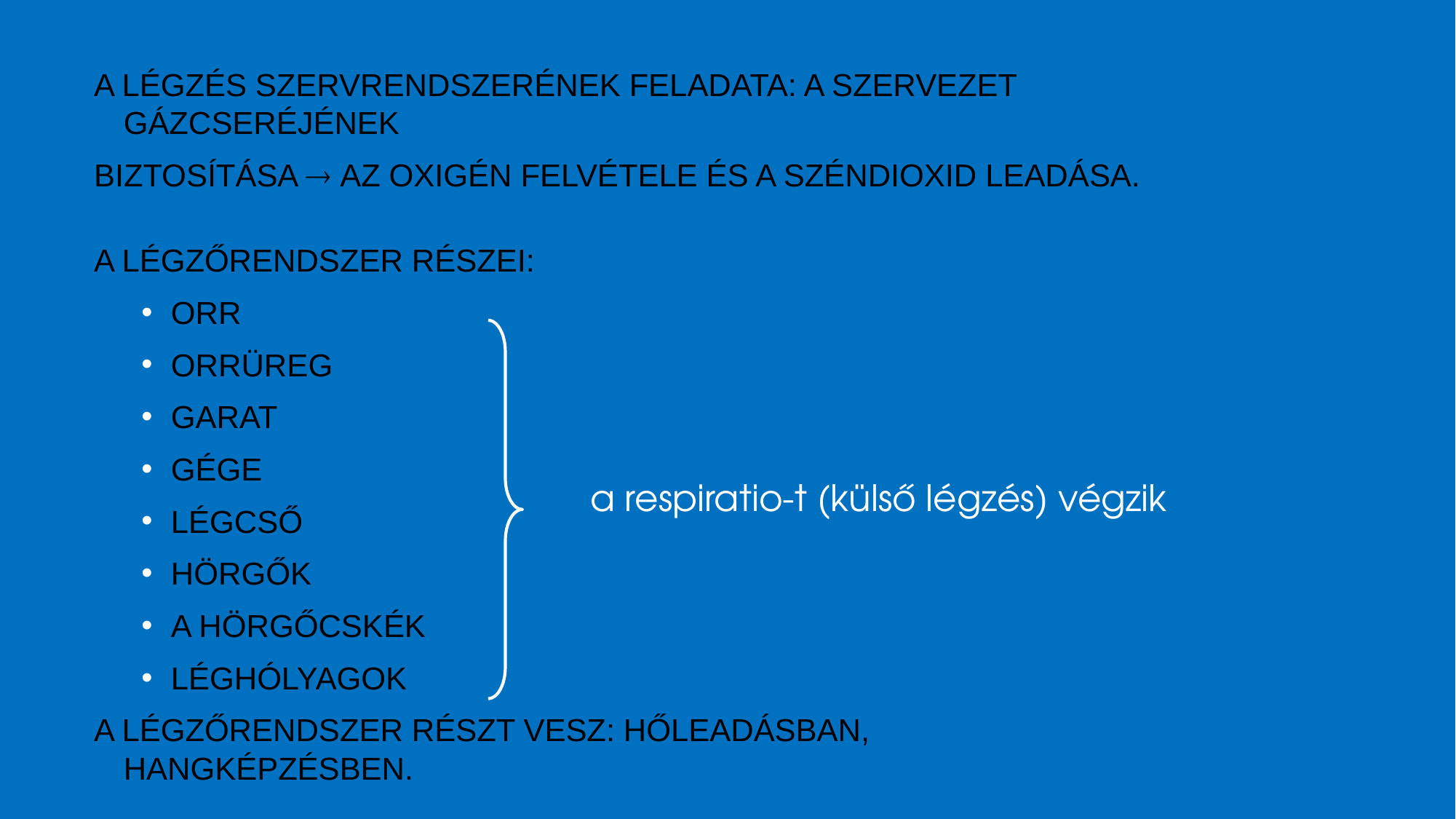

A légzés szervrendszerének feladata: a szervezet gázcseréjének
biztosítása → az oxigén felvétele és a széndioxid leadása.

A légzőrendszer részei:
orr
orrüreg
garat
gége
légcső
hörgők
a hörgőcskék
léghólyagok
A légzőrendszer részt vesz: hőleadásban, hangképzésben.

a respiratio-t (külső légzés) végzik